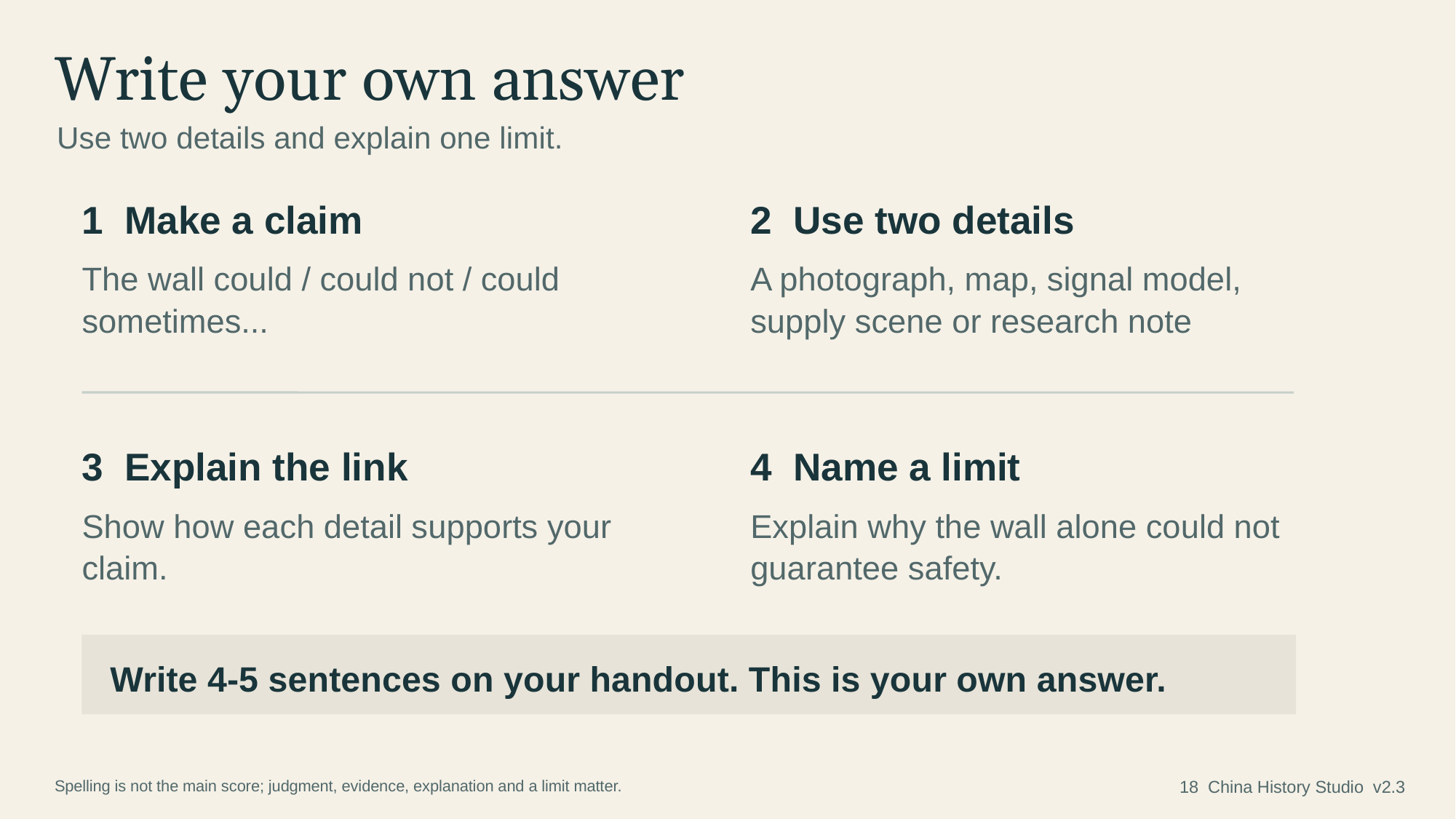

Write your own answer
Use two details and explain one limit.
1  Make a claim
2  Use two details
The wall could / could not / could sometimes...
A photograph, map, signal model, supply scene or research note

3  Explain the link
4  Name a limit
Show how each detail supports your claim.
Explain why the wall alone could not guarantee safety.

Write 4-5 sentences on your handout. This is your own answer.
Spelling is not the main score; judgment, evidence, explanation and a limit matter.
18  China History Studio  v2.3